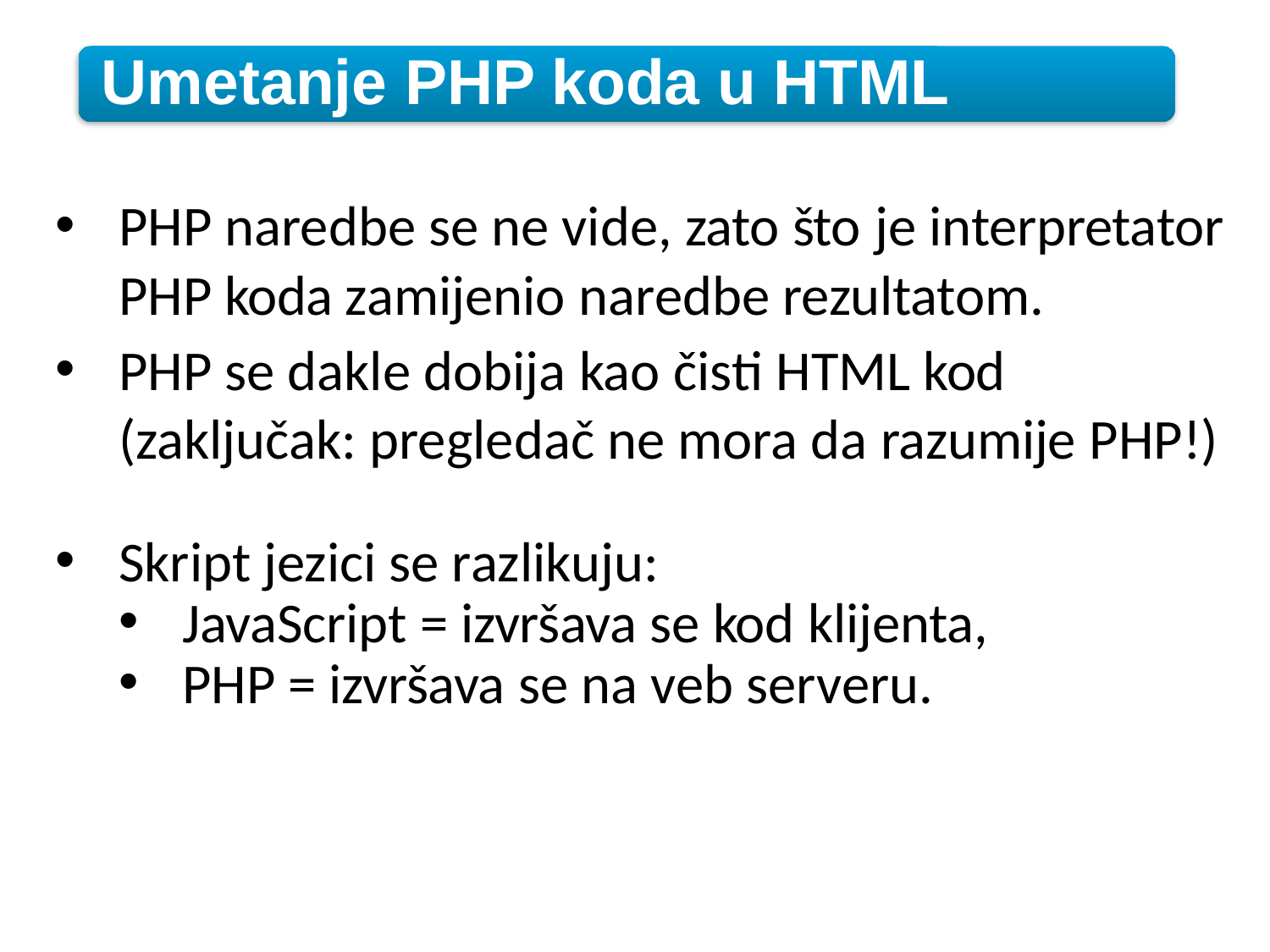

Umetanje PHP koda u HTML
PHP naredbe se ne vide, zato što je interpretator PHP koda zamijenio naredbe rezultatom.
PHP se dakle dobija kao čisti HTML kod (zaključak: pregledač ne mora da razumije PHP!)

Skript jezici se razlikuju:
JavaScript = izvršava se kod klijenta,
PHP = izvršava se na veb serveru.